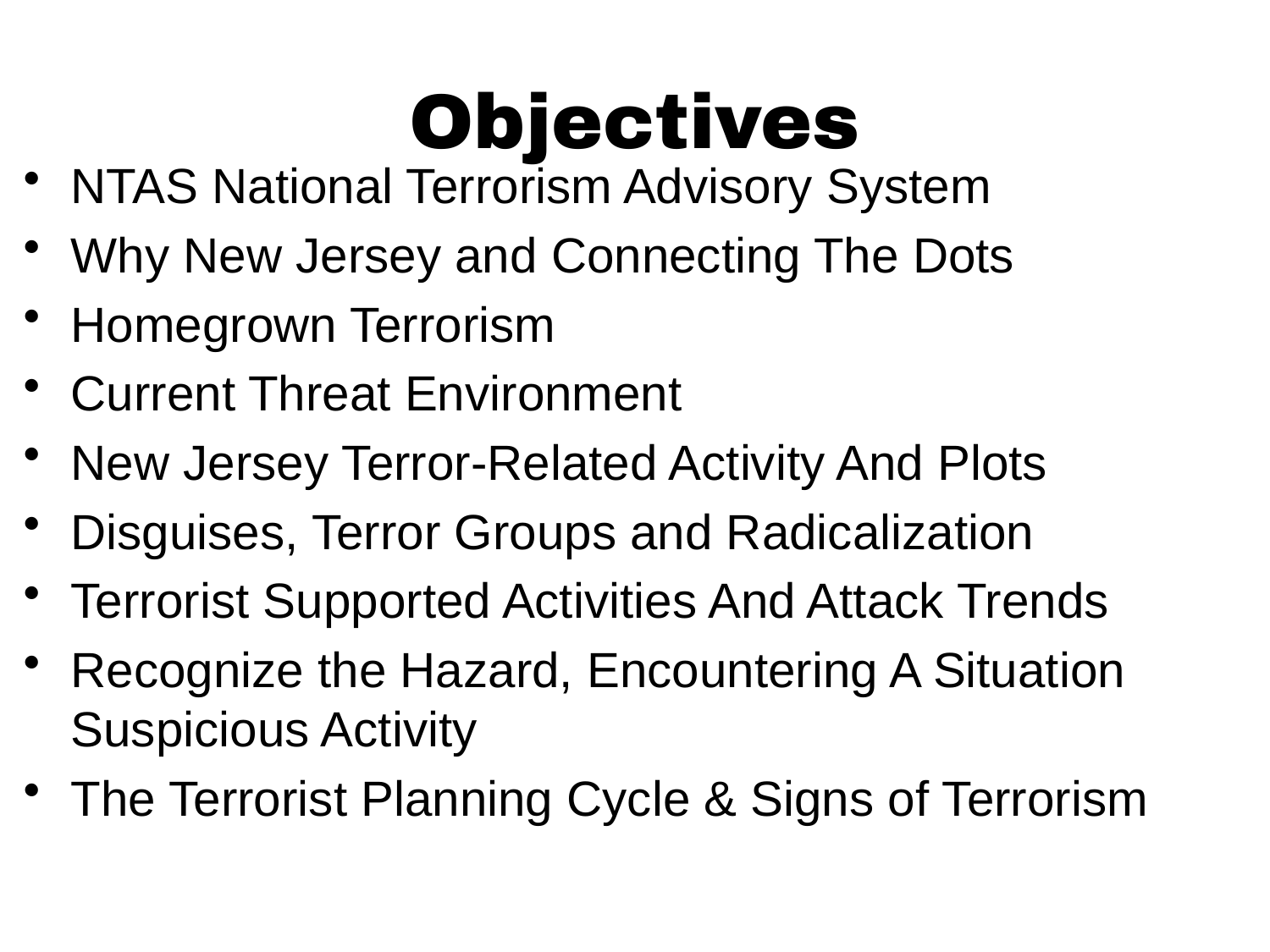

# Objectives
NTAS National Terrorism Advisory System
Why New Jersey and Connecting The Dots
Homegrown Terrorism
Current Threat Environment
New Jersey Terror-Related Activity And Plots
Disguises, Terror Groups and Radicalization
Terrorist Supported Activities And Attack Trends
Recognize the Hazard, Encountering A Situation Suspicious Activity
The Terrorist Planning Cycle & Signs of Terrorism